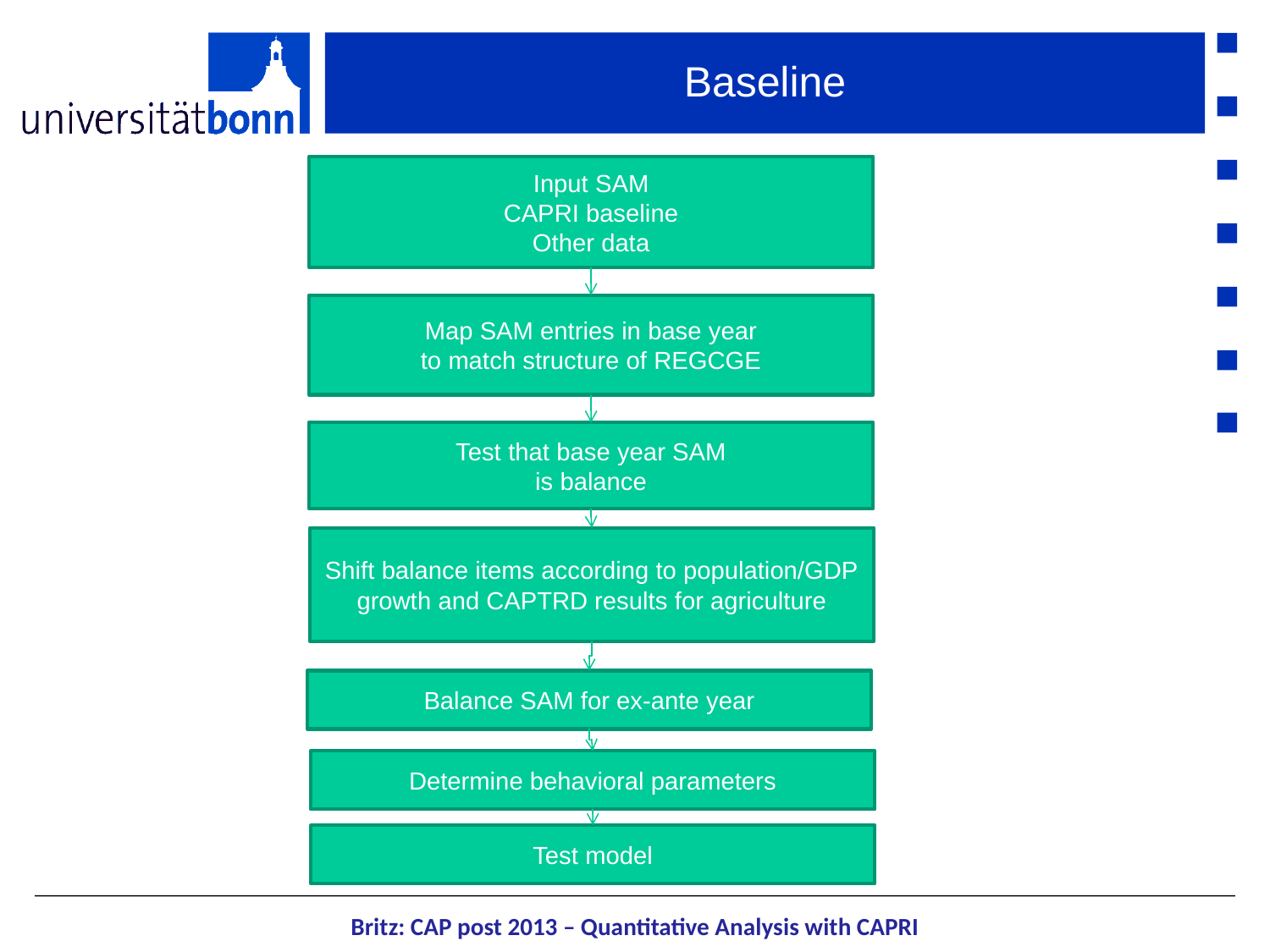

# Baseline
Input SAM
CAPRI baseline
Other data
Map SAM entries in base year
to match structure of REGCGE
Test that base year SAM
is balance
Shift balance items according to population/GDP
growth and CAPTRD results for agriculture
Balance SAM for ex-ante year
Determine behavioral parameters
Test model
Britz: CAP post 2013 – Quantitative Analysis with CAPRI